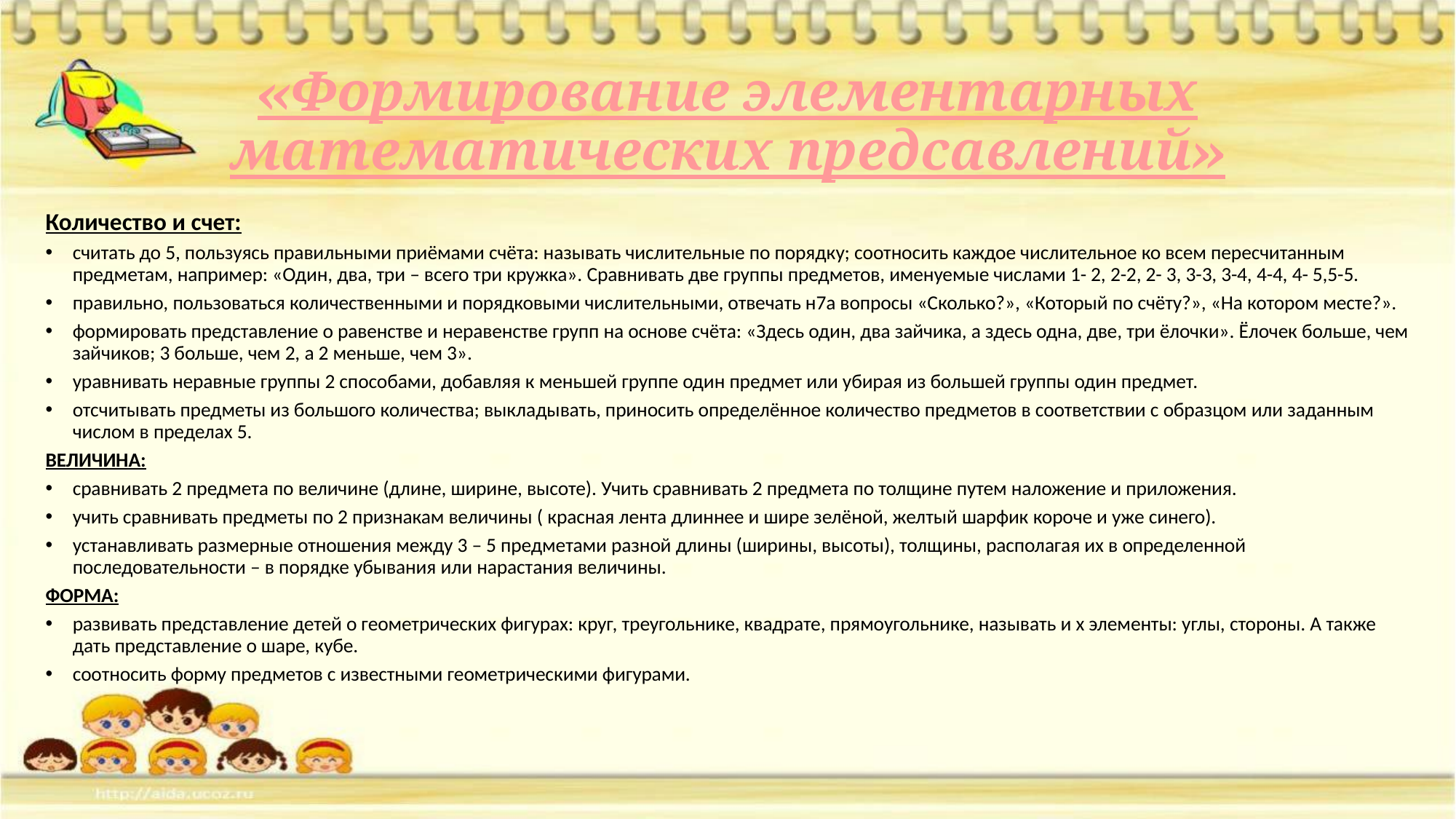

# «Формирование элементарных математических предсавлений»
Количество и счет:
считать до 5, пользуясь правильными приёмами счёта: называть числительные по порядку; соотносить каждое числительное ко всем пересчитанным предметам, например: «Один, два, три – всего три кружка». Сравнивать две группы предметов, именуемые числами 1- 2, 2-2, 2- 3, 3-3, 3-4, 4-4, 4- 5,5-5.
правильно, пользоваться количественными и порядковыми числительными, отвечать н7а вопросы «Сколько?», «Который по счёту?», «На котором месте?».
формировать представление о равенстве и неравенстве групп на основе счёта: «Здесь один, два зайчика, а здесь одна, две, три ёлочки». Ёлочек больше, чем зайчиков; 3 больше, чем 2, а 2 меньше, чем 3».
уравнивать неравные группы 2 способами, добавляя к меньшей группе один предмет или убирая из большей группы один предмет.
отсчитывать предметы из большого количества; выкладывать, приносить определённое количество предметов в соответствии с образцом или заданным числом в пределах 5.
ВЕЛИЧИНА:
сравнивать 2 предмета по величине (длине, ширине, высоте). Учить сравнивать 2 предмета по толщине путем наложение и приложения.
учить сравнивать предметы по 2 признакам величины ( красная лента длиннее и шире зелёной, желтый шарфик короче и уже синего).
устанавливать размерные отношения между 3 – 5 предметами разной длины (ширины, высоты), толщины, располагая их в определенной последовательности – в порядке убывания или нарастания величины.
ФОРМА:
развивать представление детей о геометрических фигурах: круг, треугольнике, квадрате, прямоугольнике, называть и х элементы: углы, стороны. А также дать представление о шаре, кубе.
соотносить форму предметов с известными геометрическими фигурами.